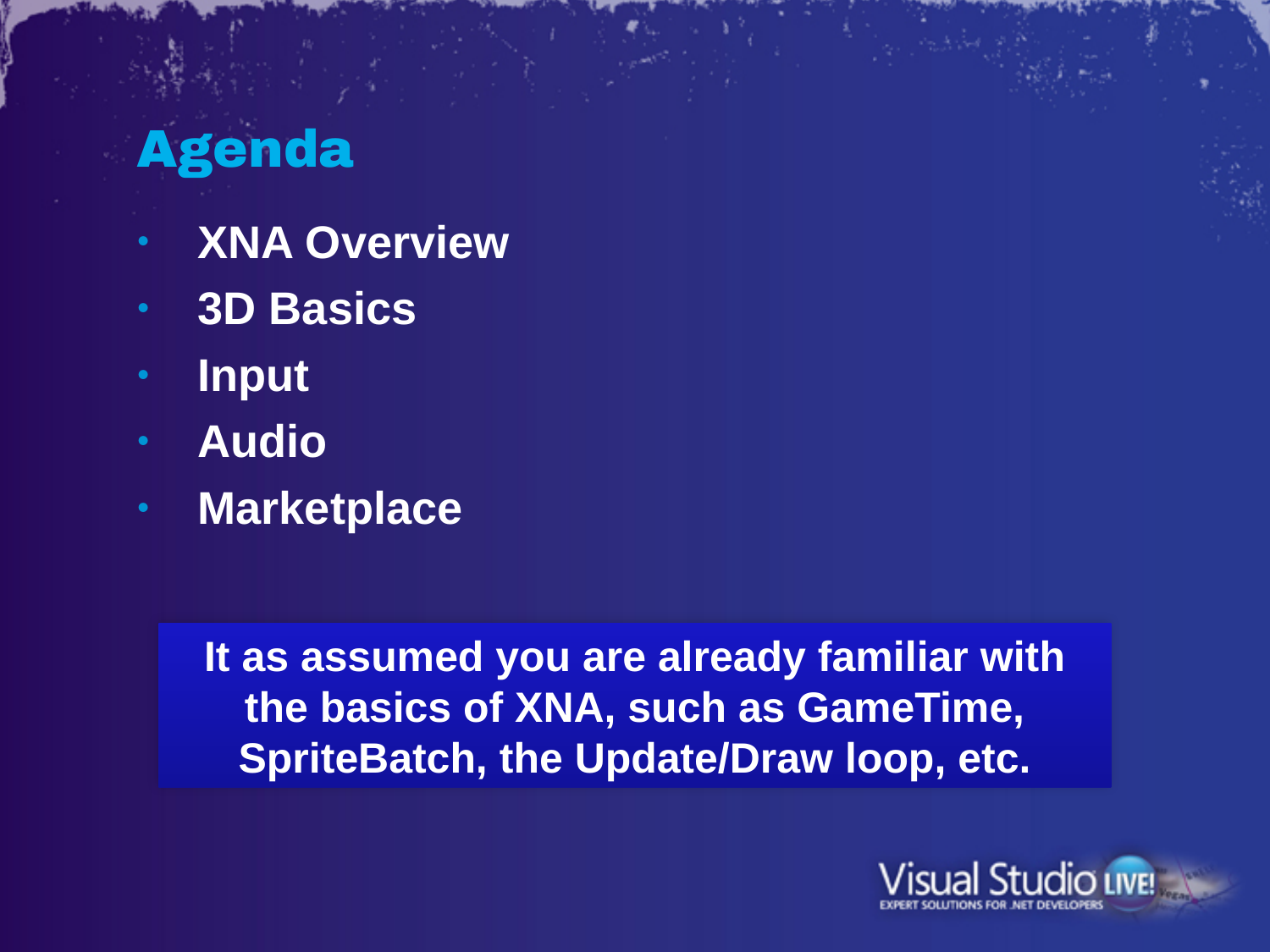

# Agenda
XNA Overview
3D Basics
Input
Audio
Marketplace

It as assumed you are already familiar with the basics of XNA, such as GameTime, SpriteBatch, the Update/Draw loop, etc.